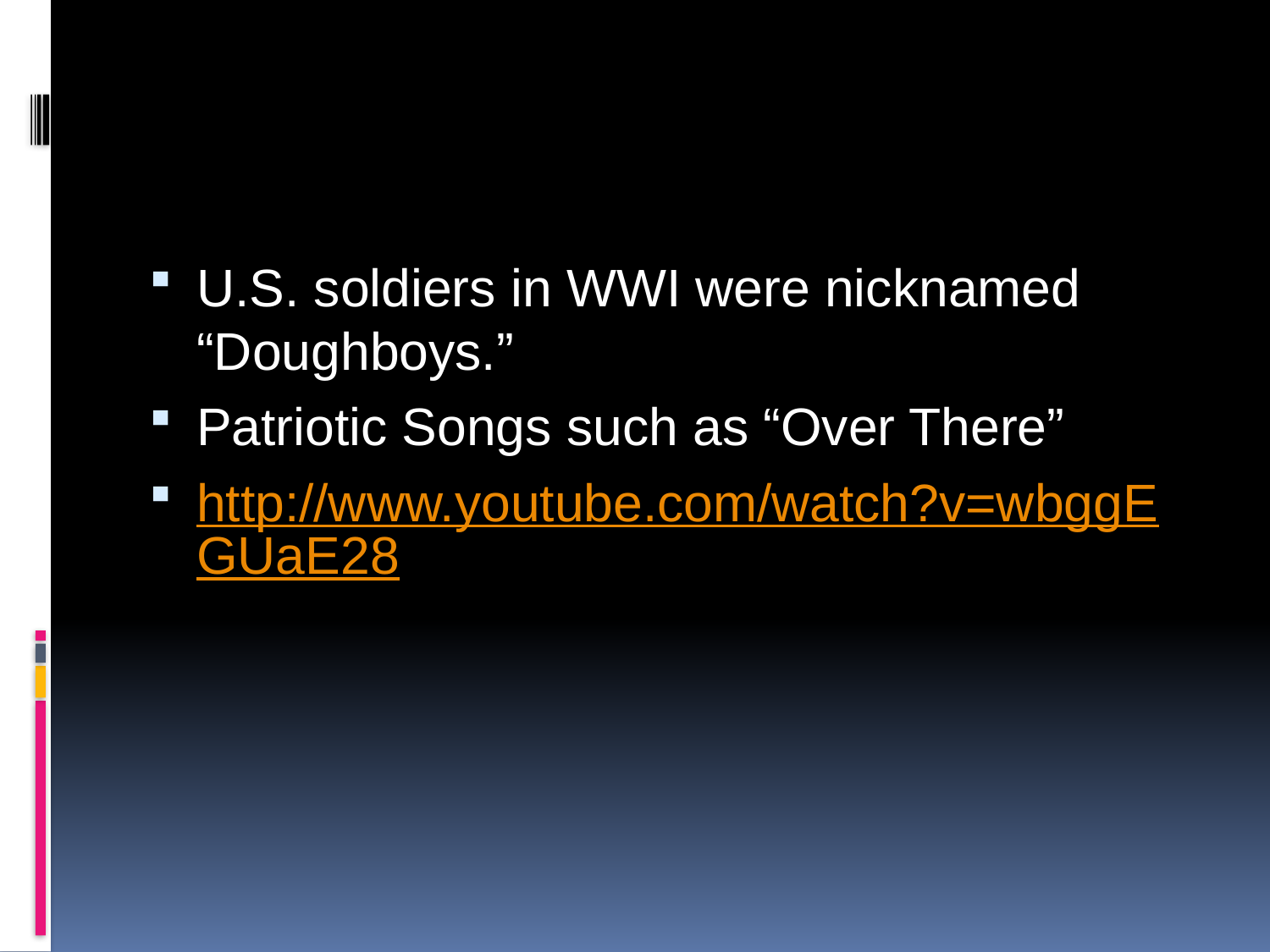

#
U.S. soldiers in WWI were nicknamed “Doughboys.”
Patriotic Songs such as “Over There”
http://www.youtube.com/watch?v=wbggEGUaE28